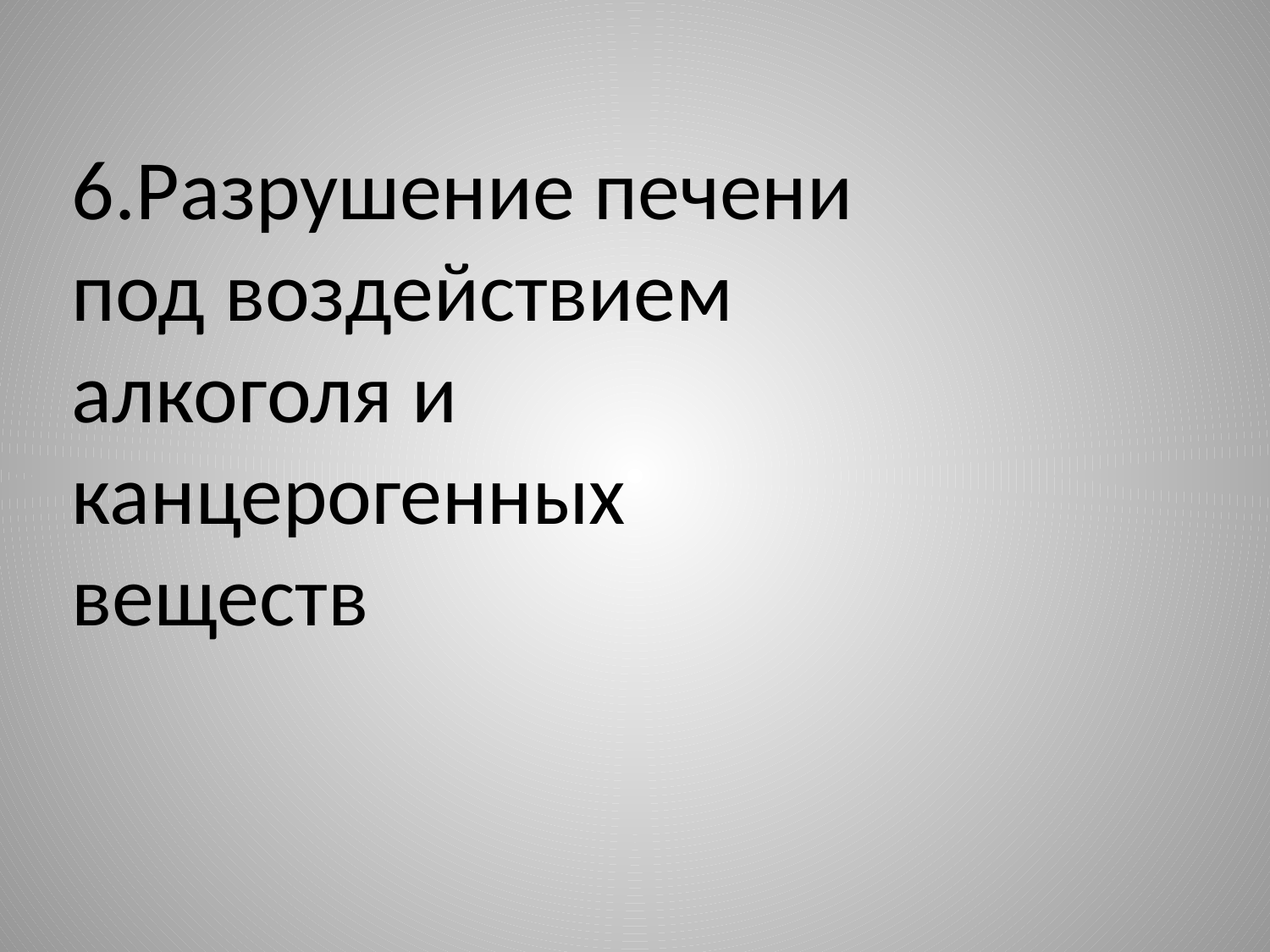

6.Разрушение печени под воздействием алкоголя и канцерогенных веществ